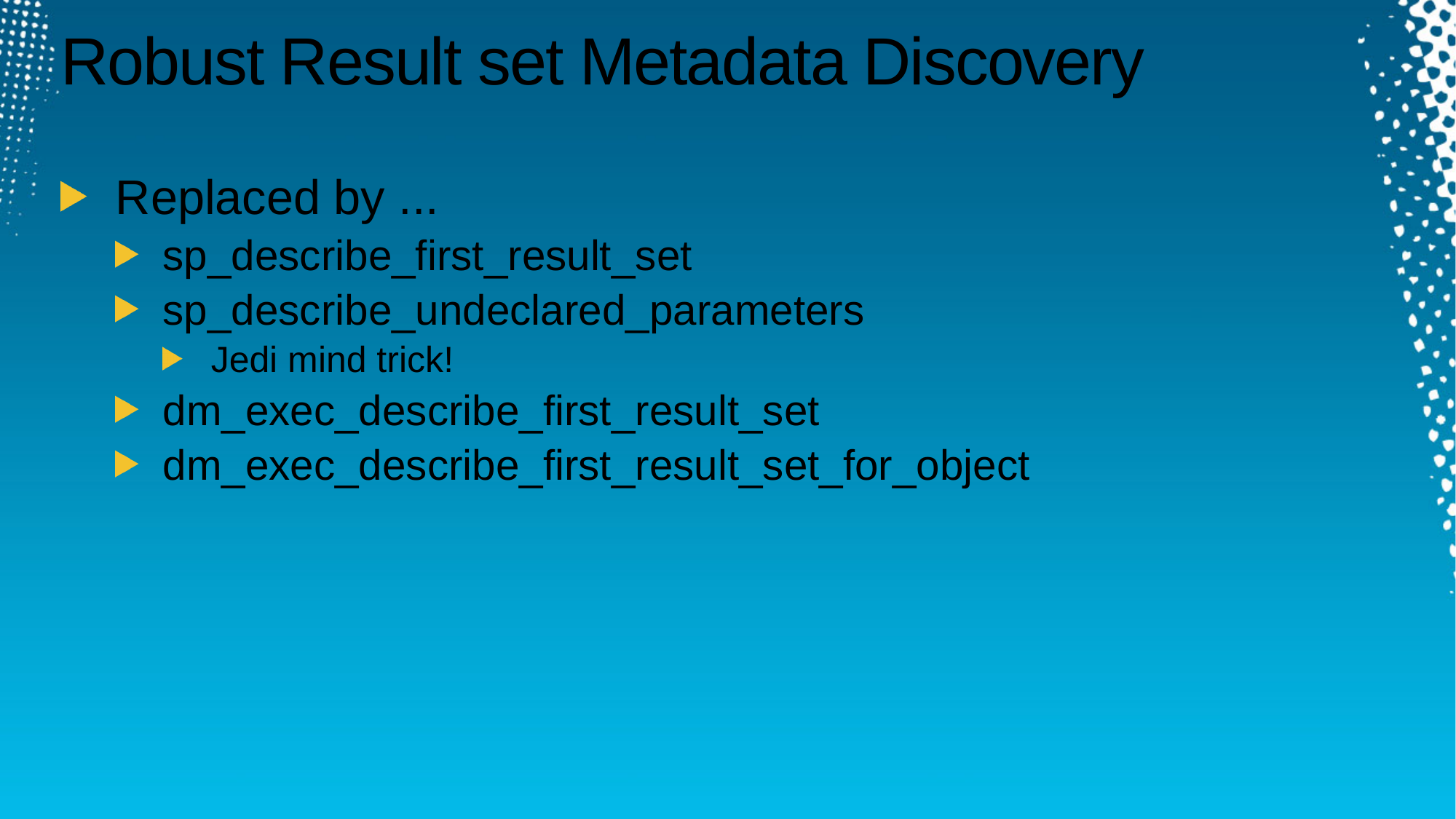

# Robust Result set Metadata Discovery
Replaced by ...
sp_describe_first_result_set
sp_describe_undeclared_parameters
Jedi mind trick!
dm_exec_describe_first_result_set
dm_exec_describe_first_result_set_for_object